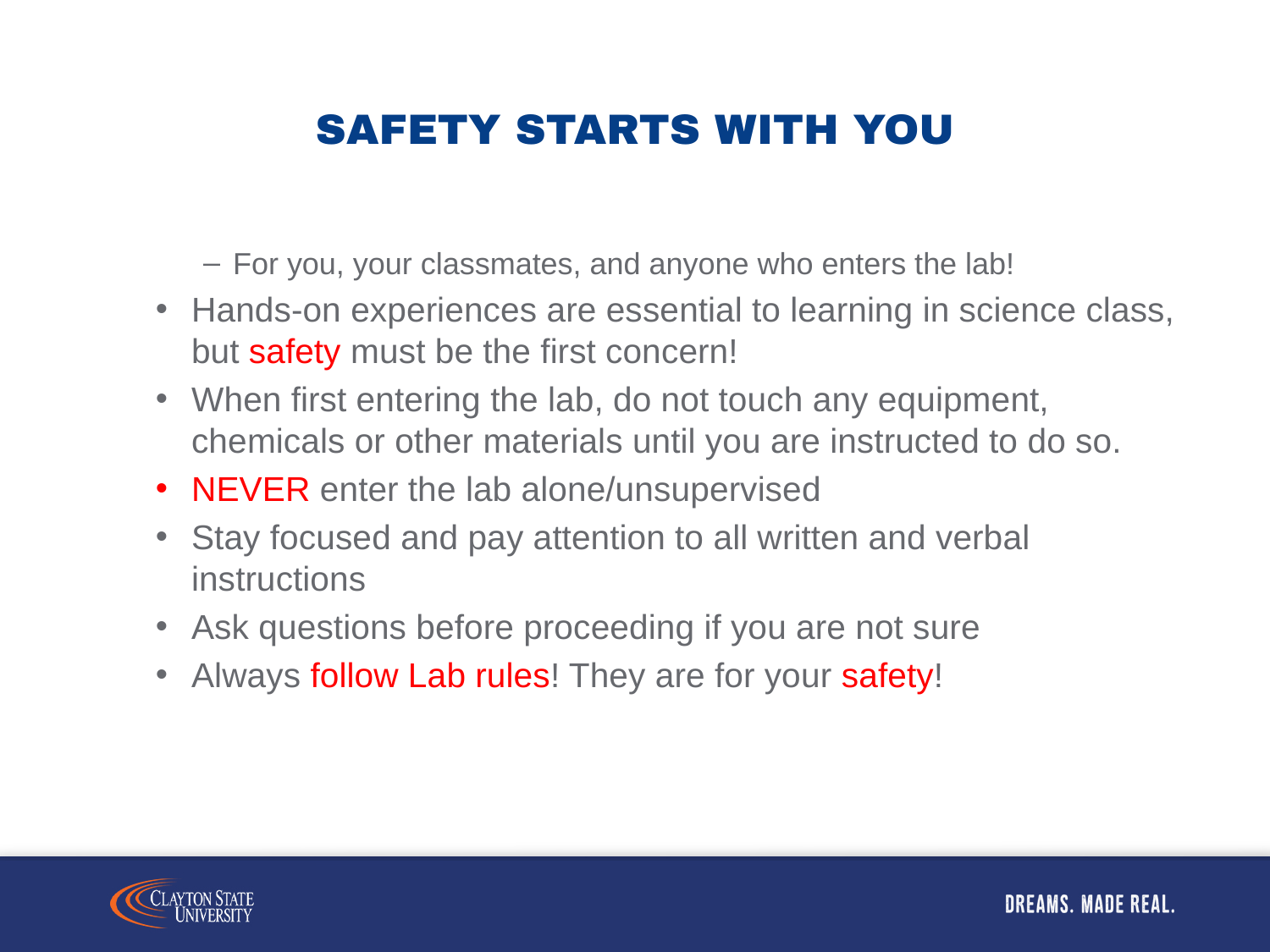

# Safety starts with you
For you, your classmates, and anyone who enters the lab!
Hands-on experiences are essential to learning in science class, but safety must be the first concern!
When first entering the lab, do not touch any equipment, chemicals or other materials until you are instructed to do so.
NEVER enter the lab alone/unsupervised
Stay focused and pay attention to all written and verbal instructions
Ask questions before proceeding if you are not sure
Always follow Lab rules! They are for your safety!